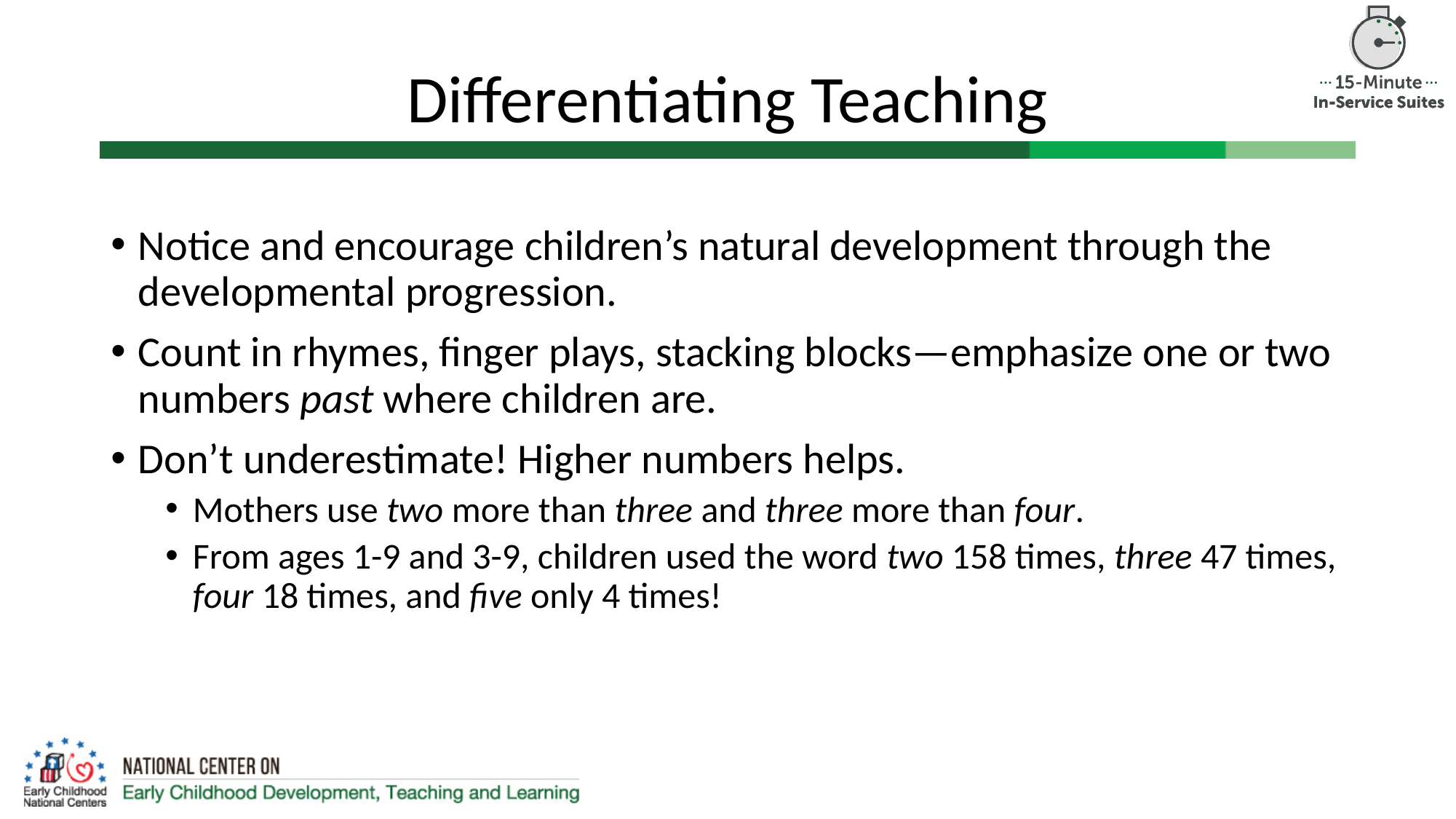

# Differentiating Teaching
Notice and encourage children’s natural development through the developmental progression.
Count in rhymes, finger plays, stacking blocks—emphasize one or two numbers past where children are.
Don’t underestimate! Higher numbers helps.
Mothers use two more than three and three more than four.
From ages 1-9 and 3-9, children used the word two 158 times, three 47 times, four 18 times, and five only 4 times!